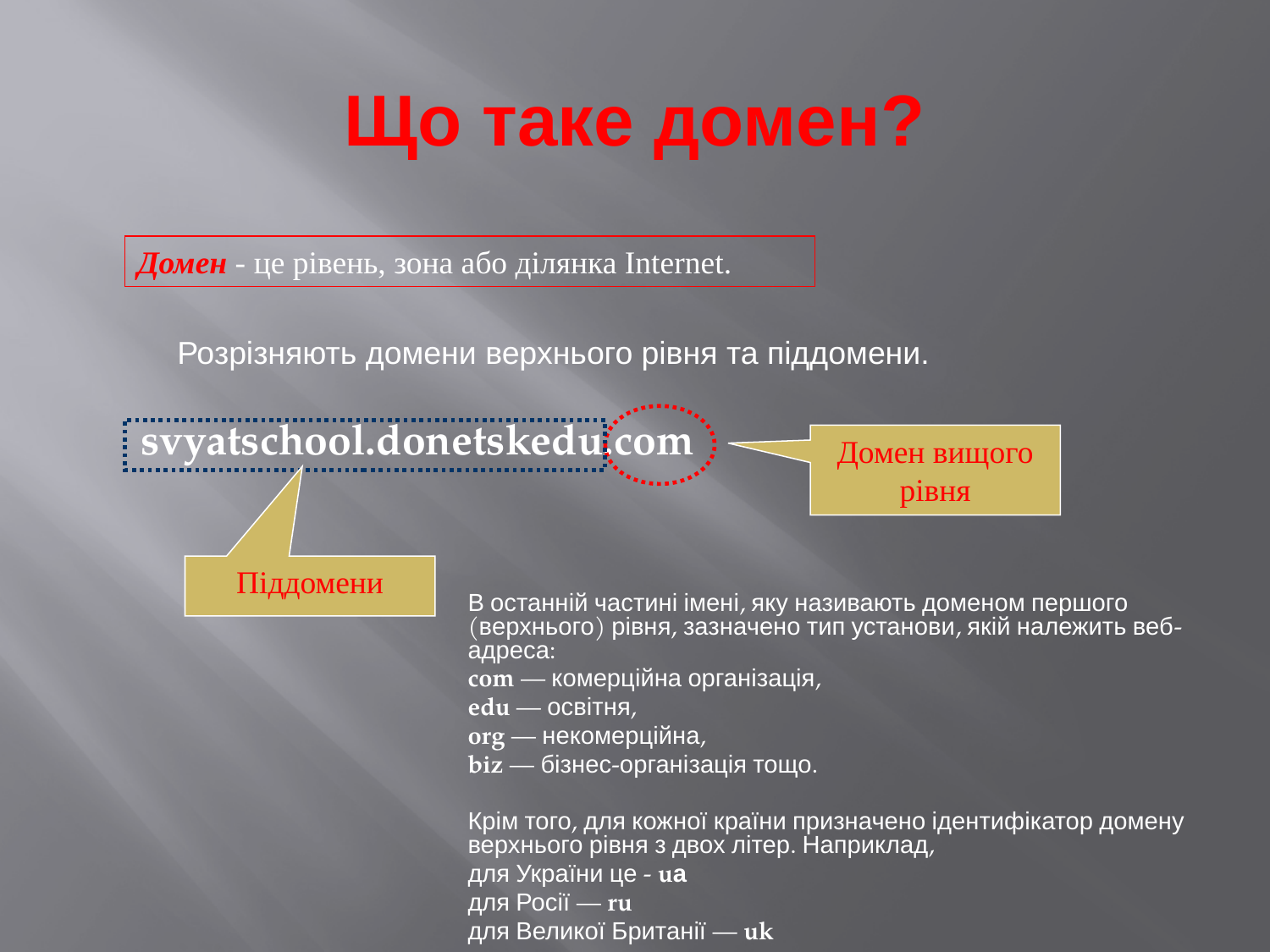

# Що таке домен?
Домен - це рівень, зона або ділянка Internet.
Розрізняють домени верхнього рівня та піддомени.
svyatschool.donetskedu.com

Домен вищого рівня
Піддомени
В останній частині імені, яку називають доменом першого (верхнього) рівня, зазначено тип установи, якій належить веб-адреса:
com — комерційна організація,
edu — освітня,
org — некомерційна,
biz — бізнес-організація тощо.

Крім того, для кожної країни призначено ідентифікатор домену верхнього рівня з двох літер. Наприклад,
для України це - uа
для Росії — ru
для Великої Британії — uk